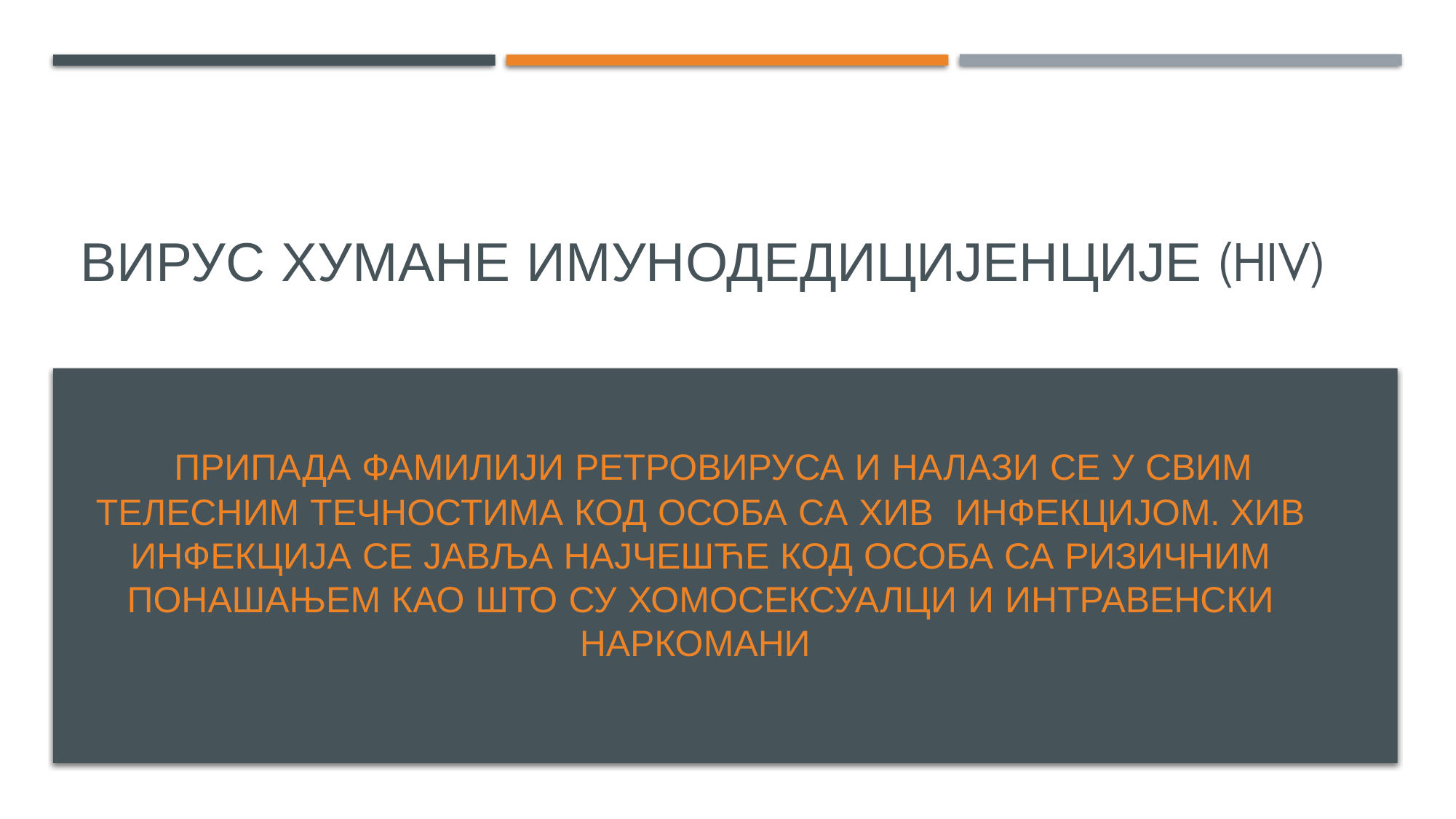

# ВИРУС ХУМАНЕ ИМУНОДЕДИЦИЈЕНЦИЈЕ (hiv)
  Припада фамилији ретровируса и налази се у свим телесним течностима код особа са ХИВ  инфекцијом. ХИВ инфекција се јавља најчешће код особа са ризичним понашањем као што су хомосексуалци и интравенски наркомани